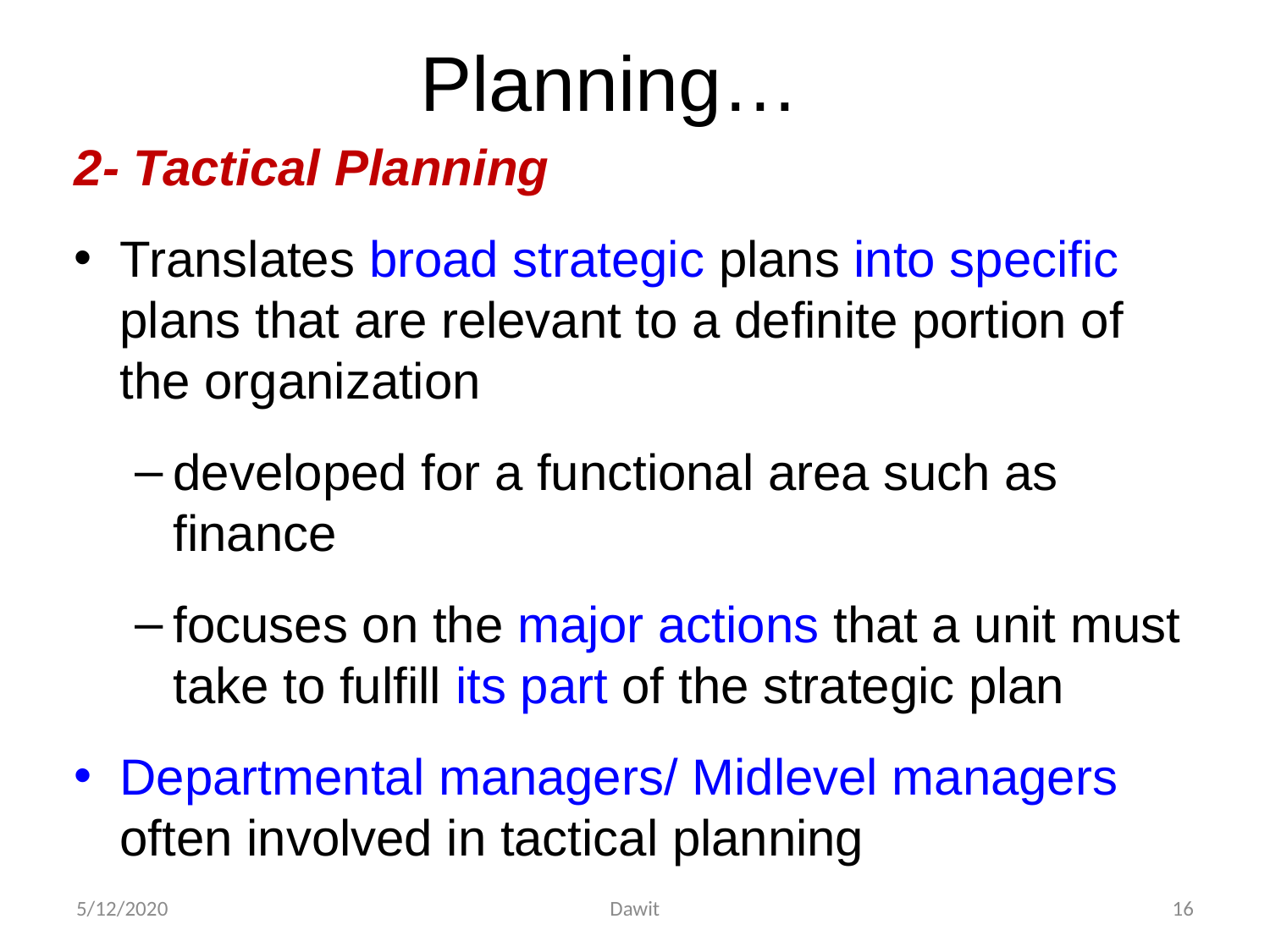

# Planning…
2- Tactical Planning
Translates broad strategic plans into specific plans that are relevant to a definite portion of the organization
developed for a functional area such as finance
focuses on the major actions that a unit must take to fulfill its part of the strategic plan
Departmental managers/ Midlevel managers often involved in tactical planning

5/12/2020
Dawit
16